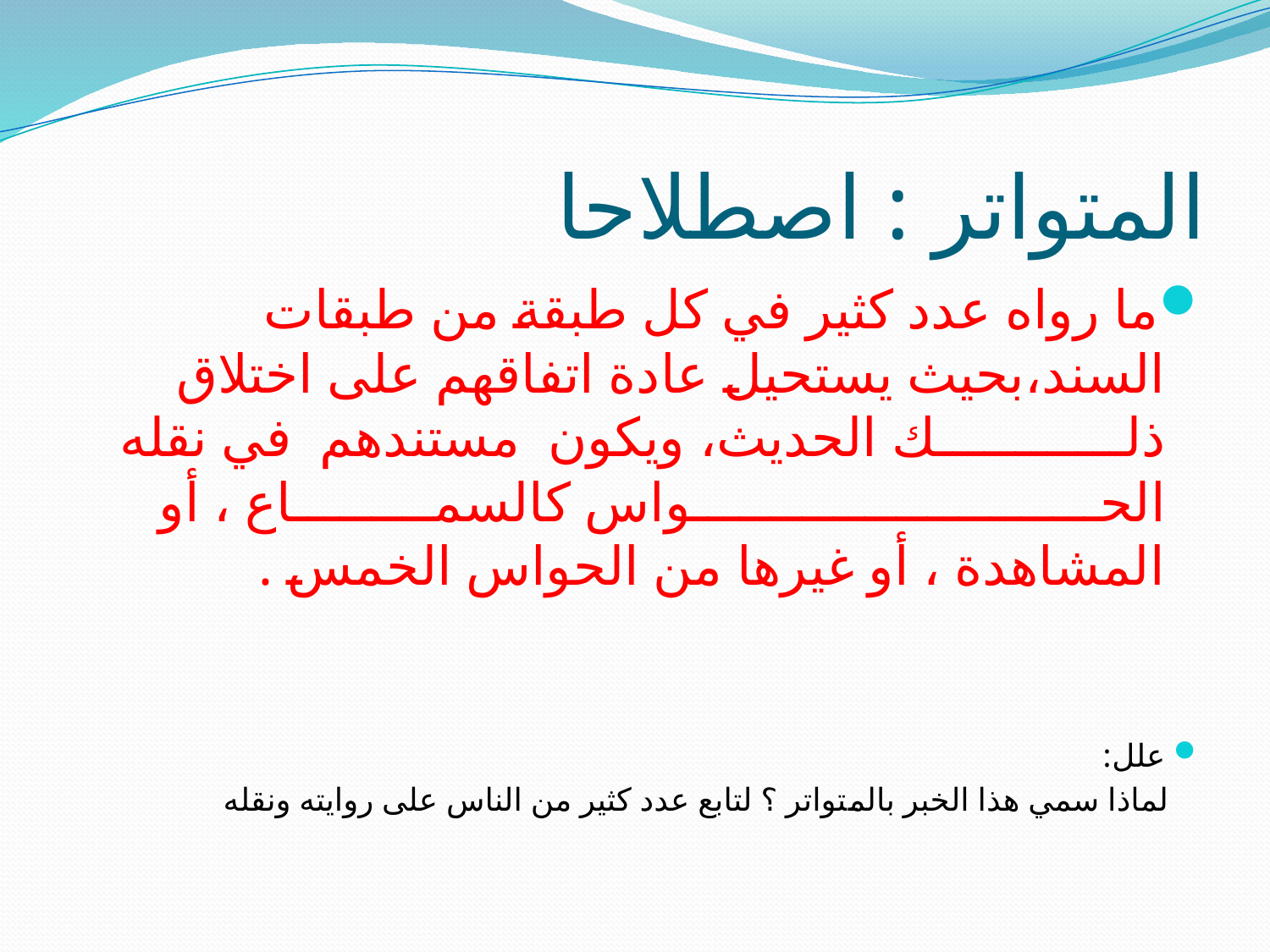

# المتواتر : اصطلاحا
ما رواه عدد كثير في كل طبقة من طبقات السند،بحيث يستحيل عادة اتفاقهم على اختلاق ذلــــــــــــك الحديث، ويكون  مستندهم  في نقله الحــــــــــــــــــــــــــواس كالسمـــــــــاع ، أو المشاهدة ، أو غيرها من الحواس الخمس .

علل:
   لماذا سمي هذا الخبر بالمتواتر ؟ لتابع عدد كثير من الناس على روايته ونقله